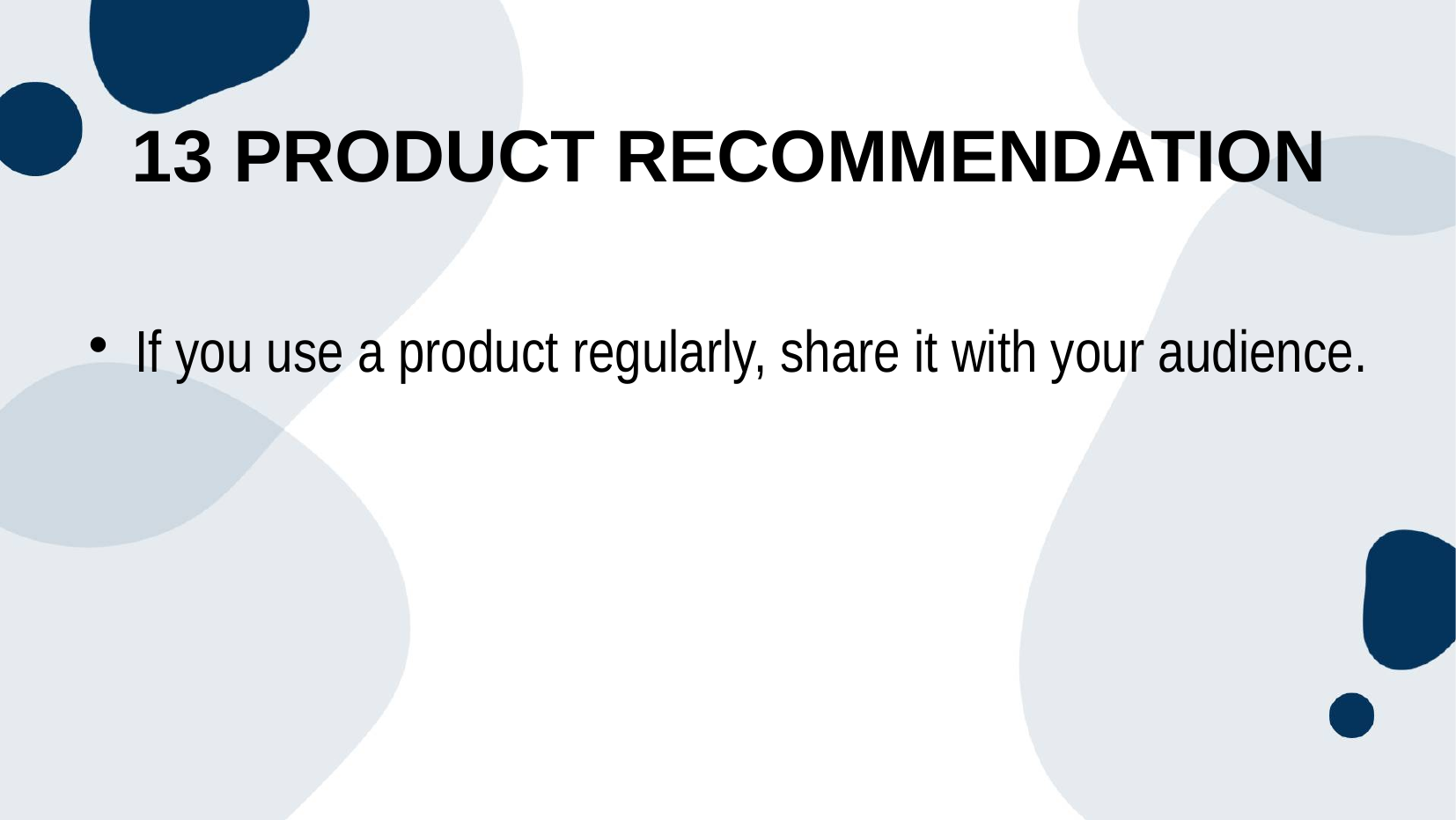

13 Product Recommendation
If you use a product regularly, share it with your audience.